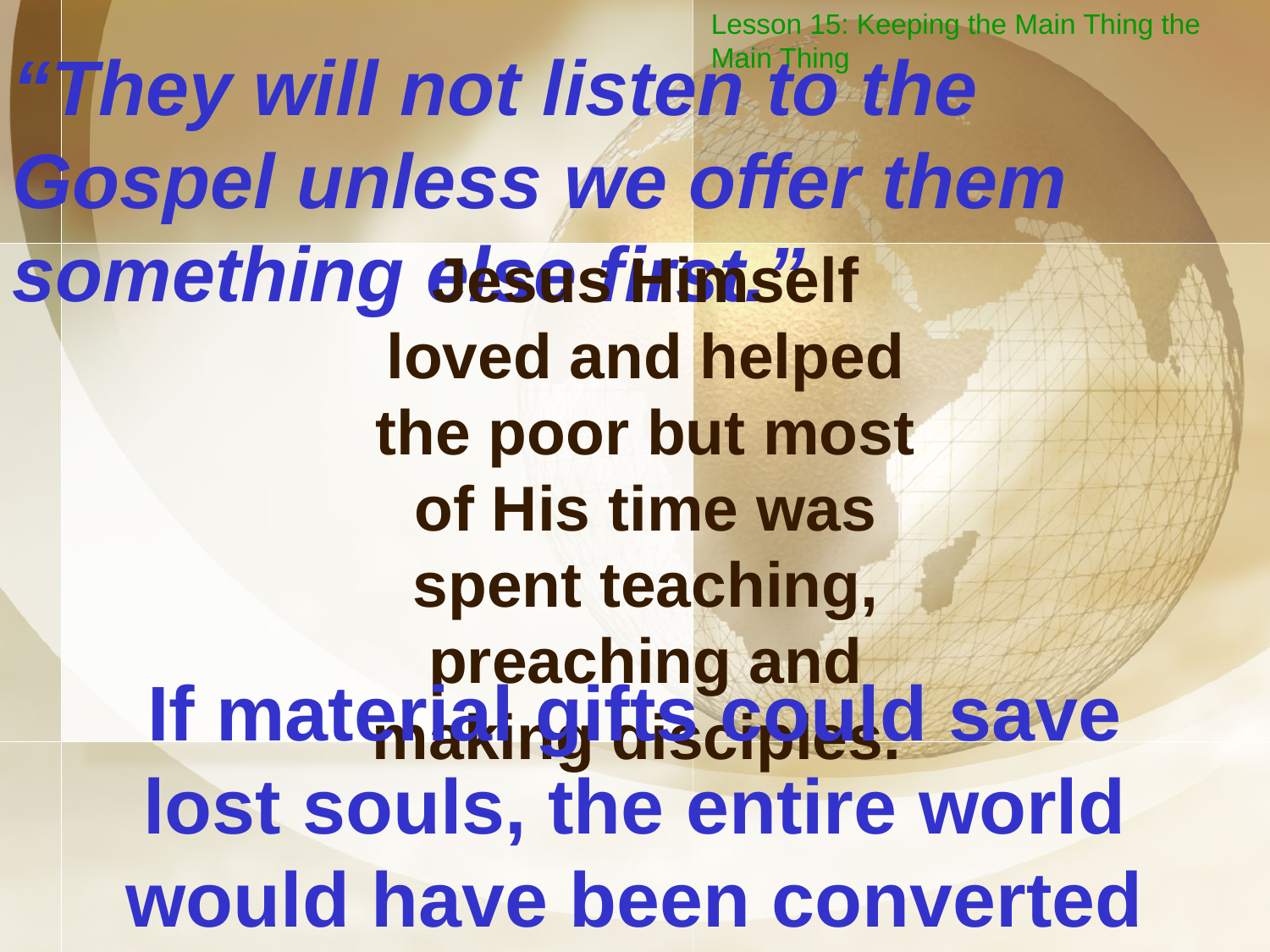

Lesson 15: Keeping the Main Thing the Main Thing
“They will not listen to the Gospel unless we offer them something else first.”
Jesus Himself loved and helped the poor but most of His time was spent teaching, preaching and making disciples.
If material gifts could save lost souls, the entire world would have been converted long ago.